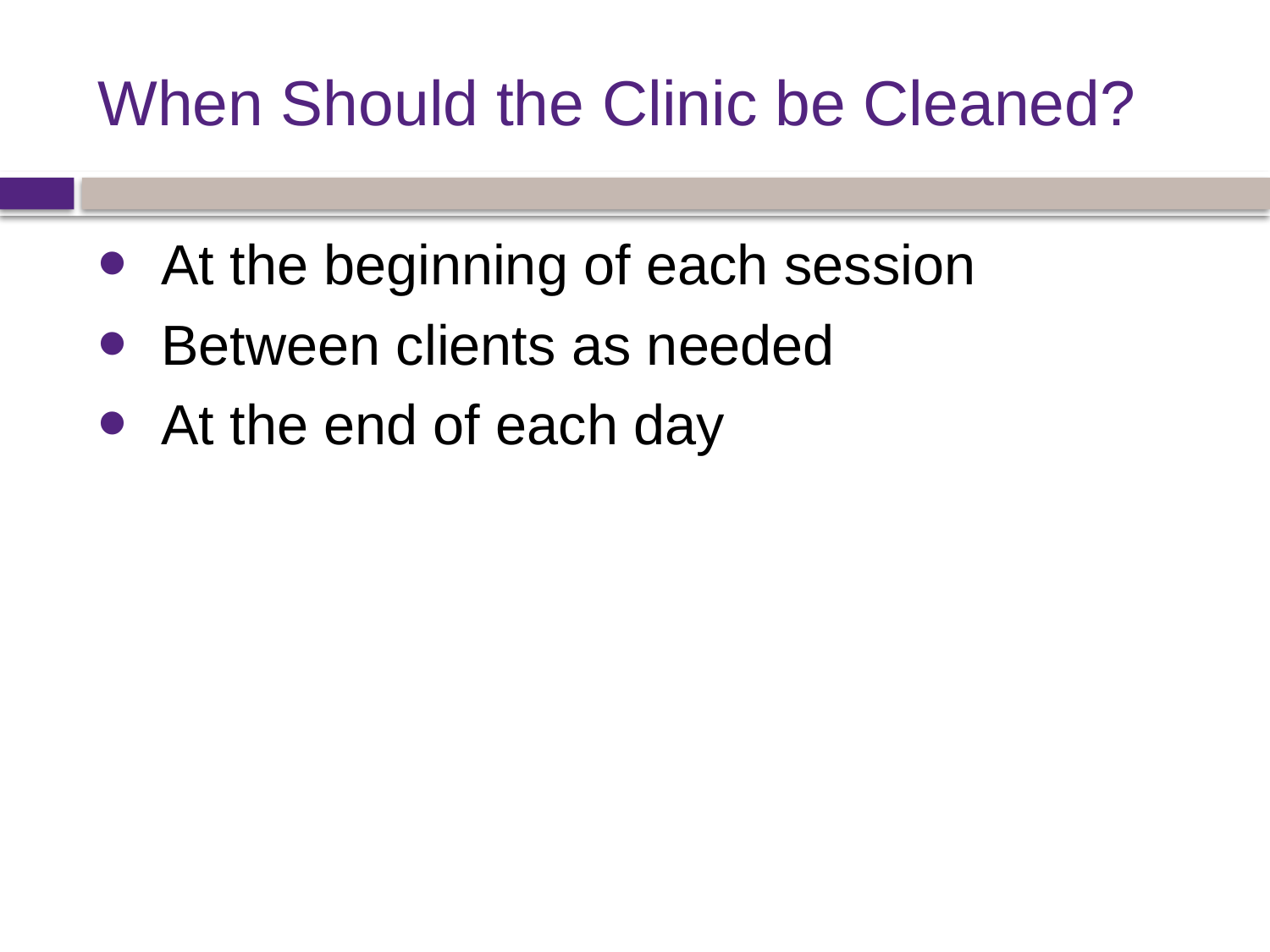

# When Should the Clinic be Cleaned?
At the beginning of each session
Between clients as needed
At the end of each day